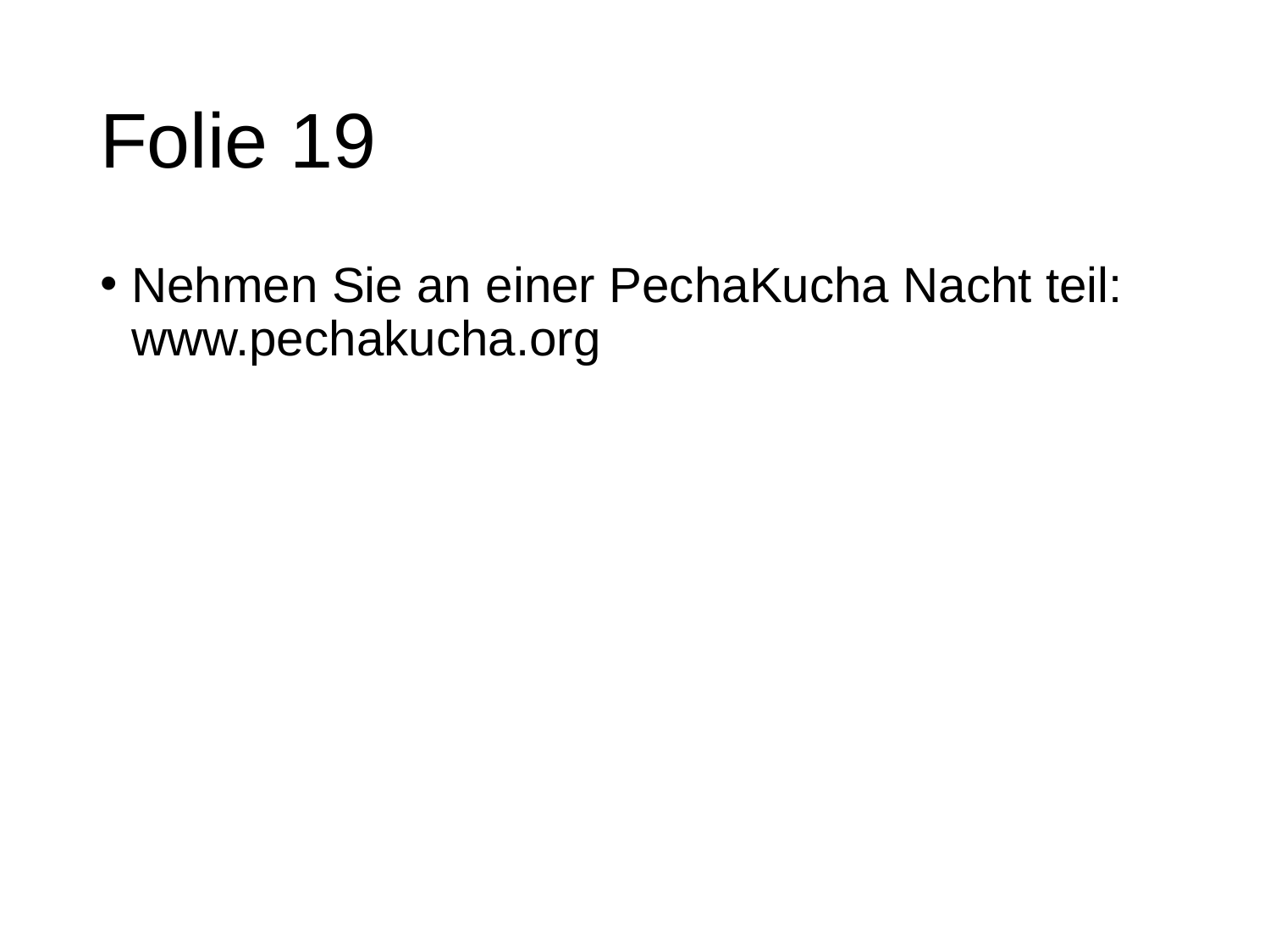

# Folie 19
Nehmen Sie an einer PechaKucha Nacht teil: www.pechakucha.org